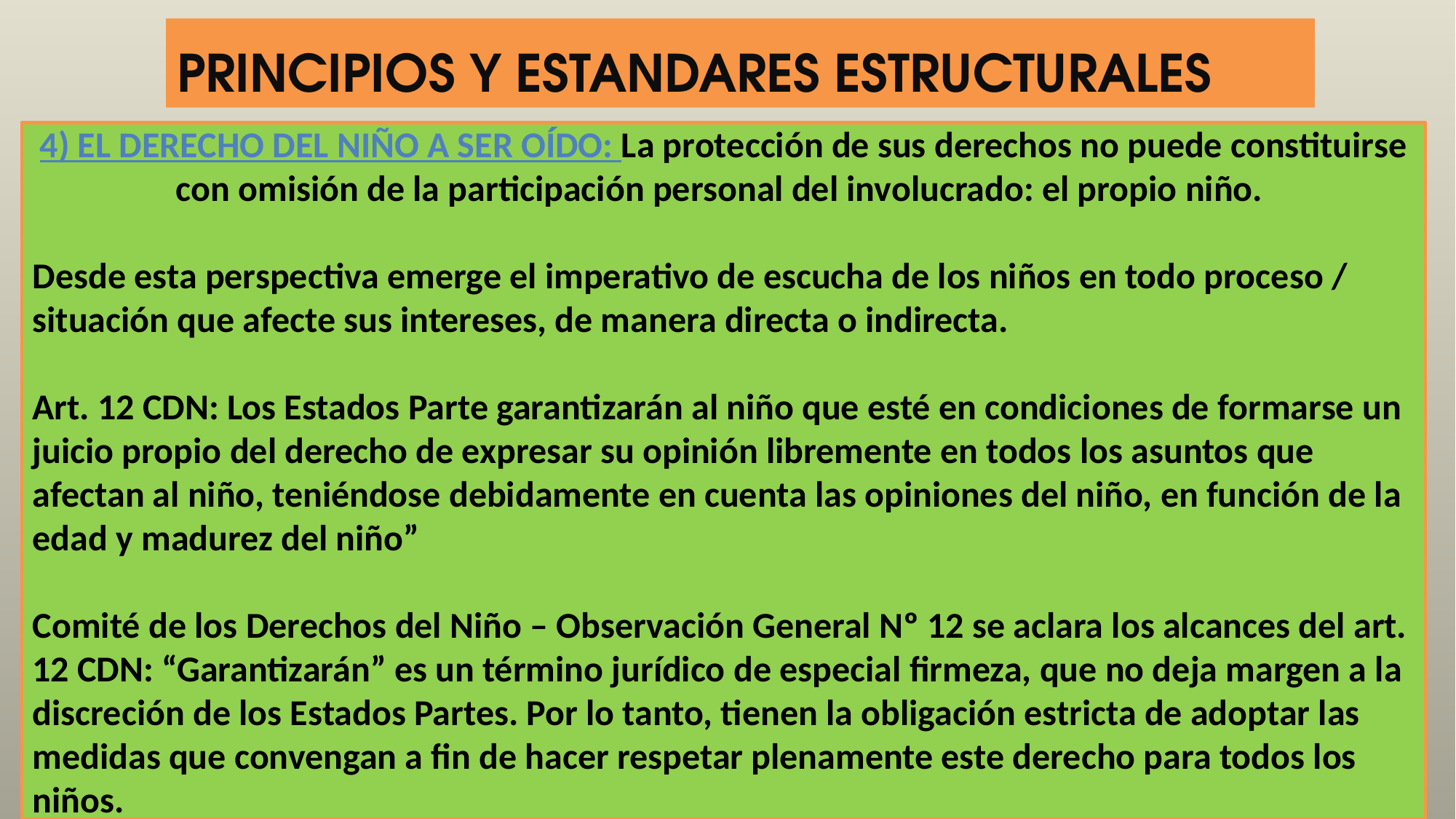

PRINCIPIOS Y ESTANDARES ESTRUCTURALES

4) EL DERECHO DEL NIÑO A SER OÍDO: La protección de sus derechos no puede constituirse con omisión de la participación personal del involucrado: el propio niño.

Desde esta perspectiva emerge el imperativo de escucha de los niños en todo proceso / situación que afecte sus intereses, de manera directa o indirecta.

Art. 12 CDN: Los Estados Parte garantizarán al niño que esté en condiciones de formarse un juicio propio del derecho de expresar su opinión libremente en todos los asuntos que afectan al niño, teniéndose debidamente en cuenta las opiniones del niño, en función de la edad y madurez del niño”

Comité de los Derechos del Niño – Observación General Nº 12 se aclara los alcances del art. 12 CDN: “Garantizarán” es un término jurídico de especial firmeza, que no deja margen a la discreción de los Estados Partes. Por lo tanto, tienen la obligación estricta de adoptar las medidas que convengan a fin de hacer respetar plenamente este derecho para todos los niños.